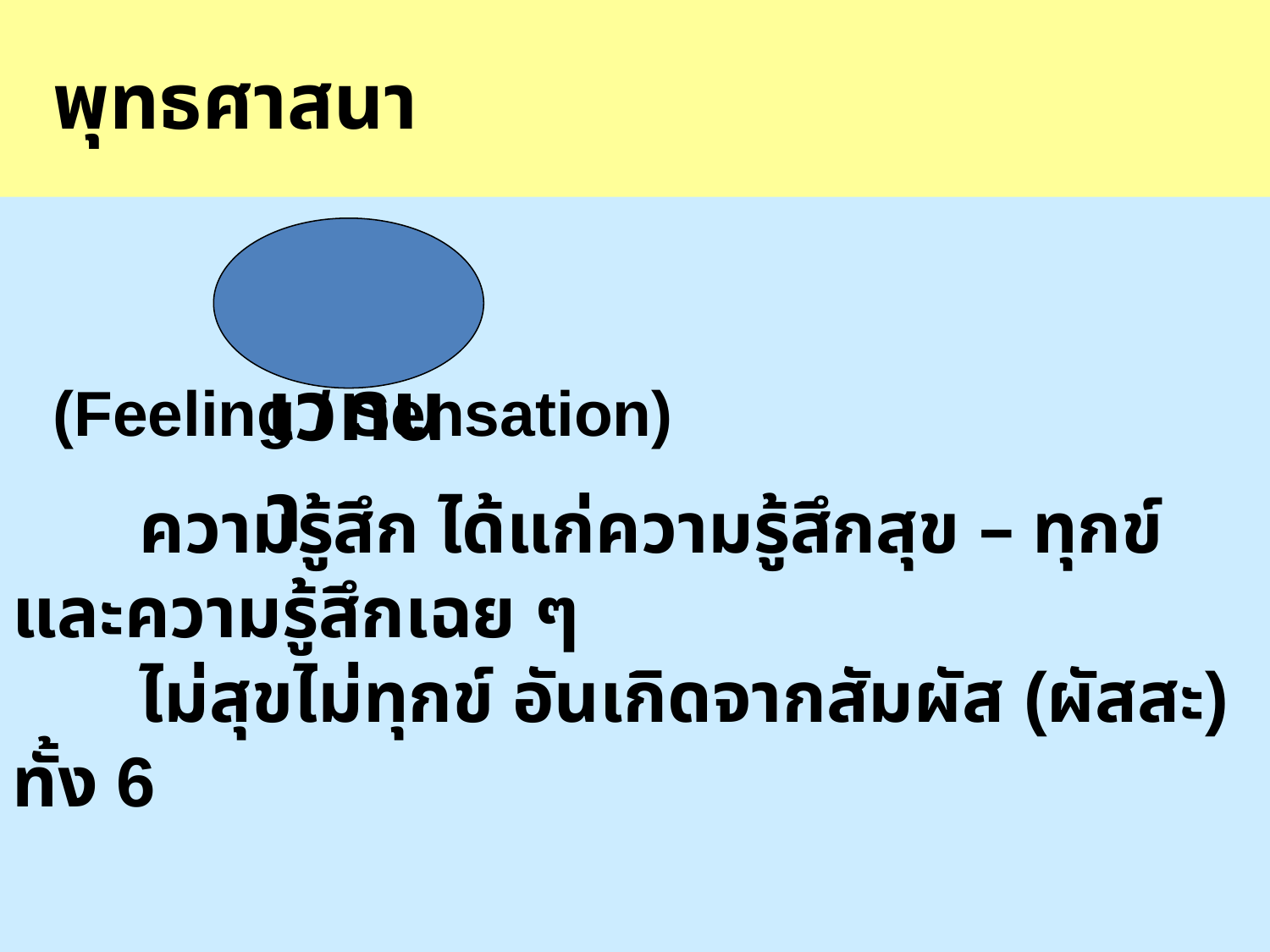

# พุทธศาสนา

 เวทนา
(Feeling / Sensation)
	ความรู้สึก ได้แก่ความรู้สึกสุข – ทุกข์ และความรู้สึกเฉย ๆ
	ไม่สุขไม่ทุกข์ อันเกิดจากสัมผัส (ผัสสะ) ทั้ง 6